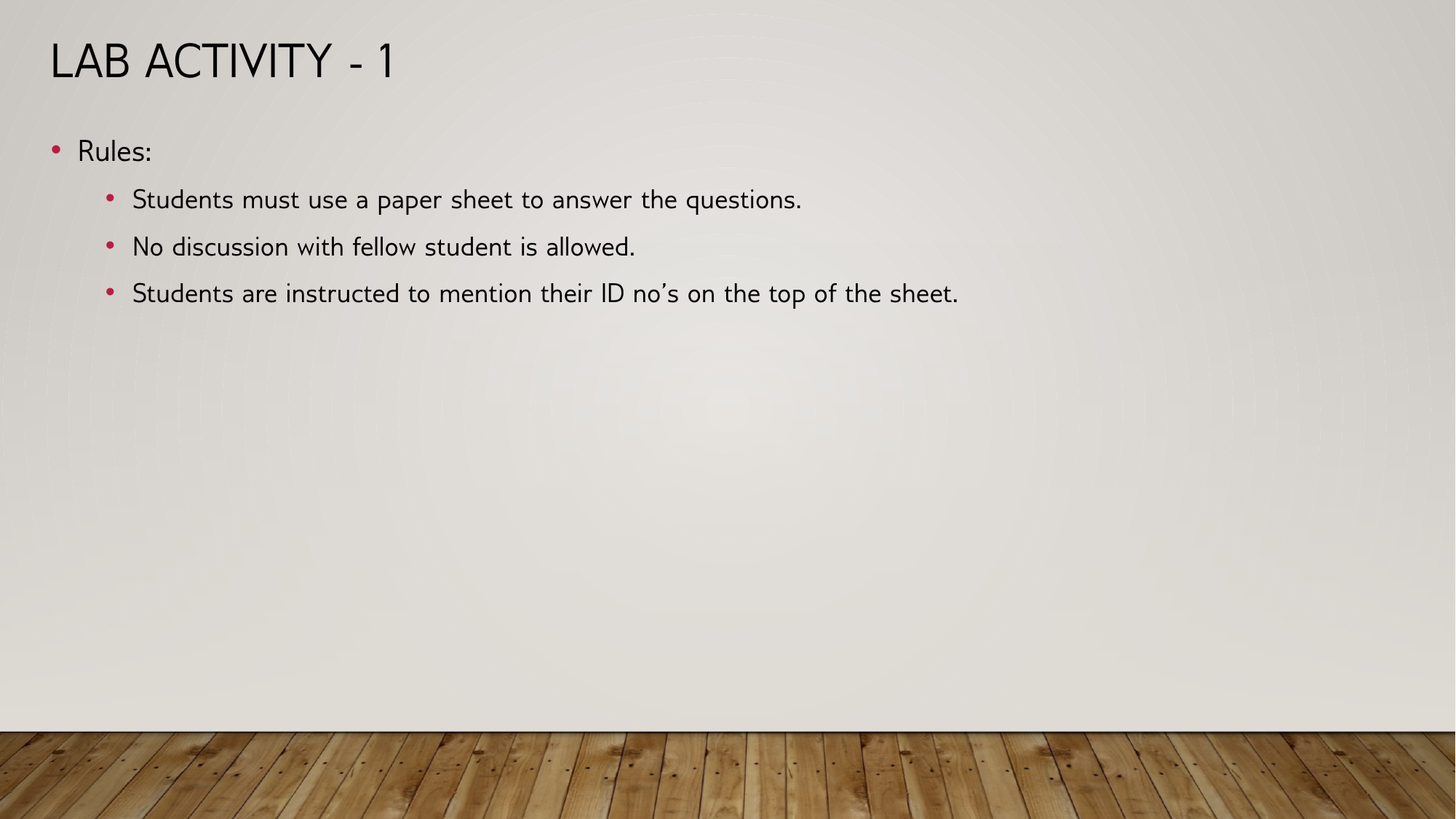

# Lab activity - 1
Rules:
Students must use a paper sheet to answer the questions.
No discussion with fellow student is allowed.
Students are instructed to mention their ID no’s on the top of the sheet.